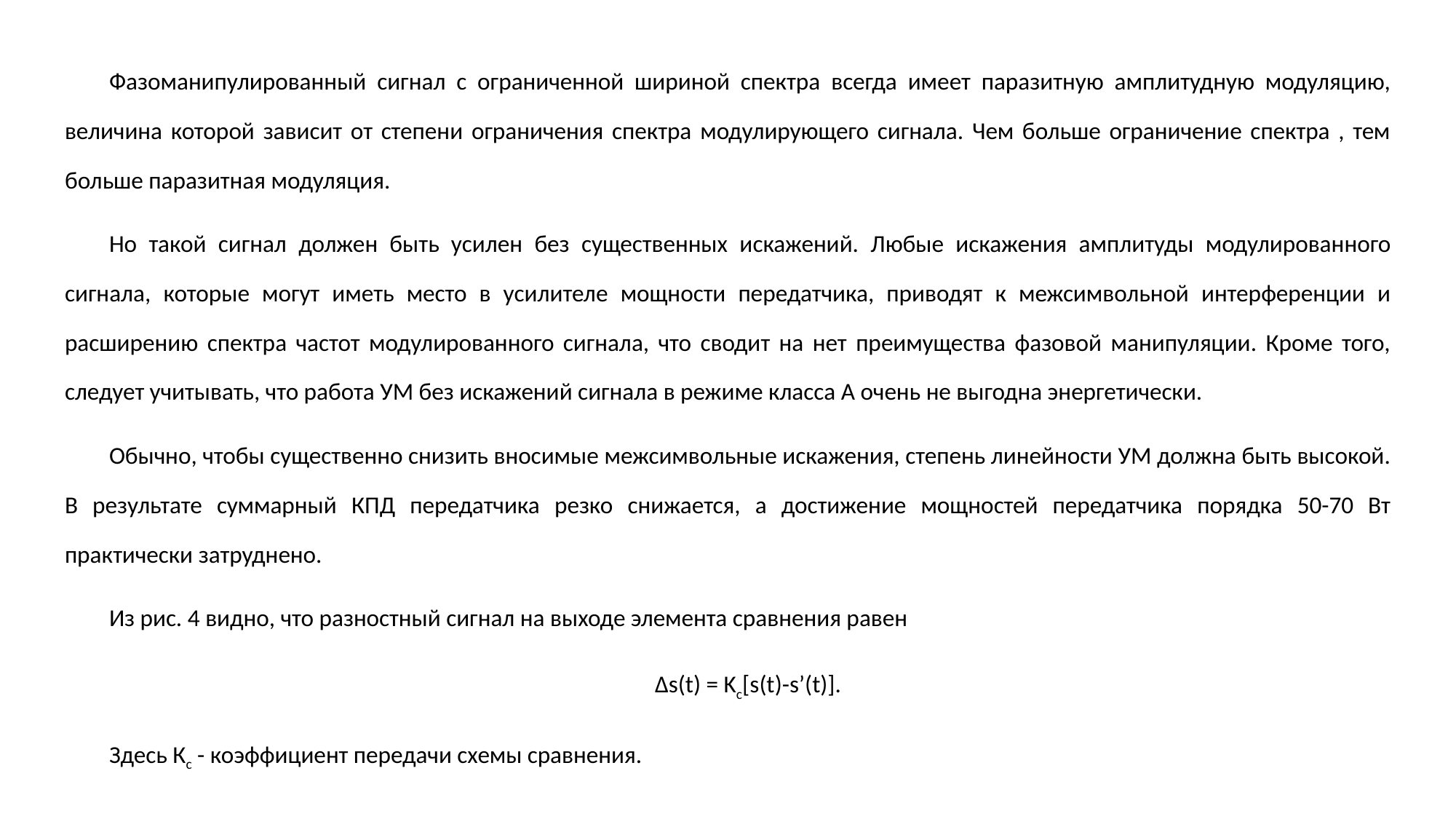

Фазоманипулированный сигнал с ограниченной шириной спектра всегда имеет паразитную амплитудную модуляцию, величина которой зависит от степени ограничения спектра модулирующего сигнала. Чем больше ограничение спектра , тем больше паразитная модуляция.
Но такой сигнал должен быть усилен без существенных искажений. Любые искажения амплитуды модулированного сигнала, которые могут иметь место в усилителе мощности передатчика, приводят к межсимвольной интерференции и расширению спектра частот модулированного сигнала, что сводит на нет преимущества фазовой манипуляции. Кроме того, следует учитывать, что работа УМ без искажений сигнала в режиме класса А очень не выгодна энергетически.
Обычно, чтобы существенно снизить вносимые межсимвольные искажения, степень линейности УМ должна быть высокой. В результате суммарный КПД передатчика резко снижается, а достижение мощностей передатчика порядка 50-70 Вт практически затруднено.
Из рис. 4 видно, что разностный сигнал на выходе элемента сравнения равен
Δs(t) = Kc[s(t)-s’(t)].
Здесь Кс - коэффициент передачи схемы сравнения.